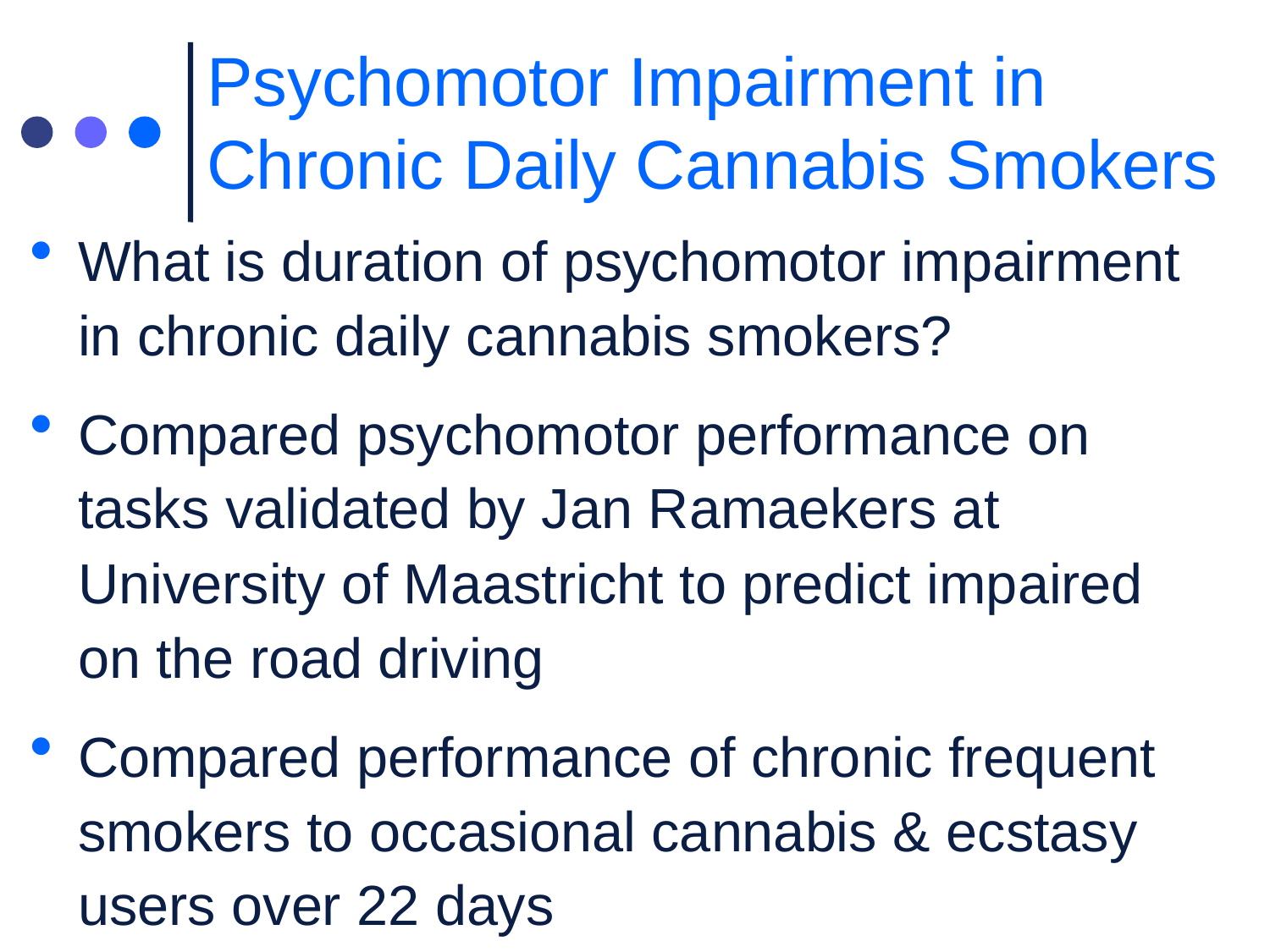

# Psychomotor Impairment in Chronic Daily Cannabis Smokers
What is duration of psychomotor impairment in chronic daily cannabis smokers?
Compared psychomotor performance on tasks validated by Jan Ramaekers at University of Maastricht to predict impaired
on the road driving
Compared performance of chronic frequent smokers to occasional cannabis & ecstasy users over 22 days